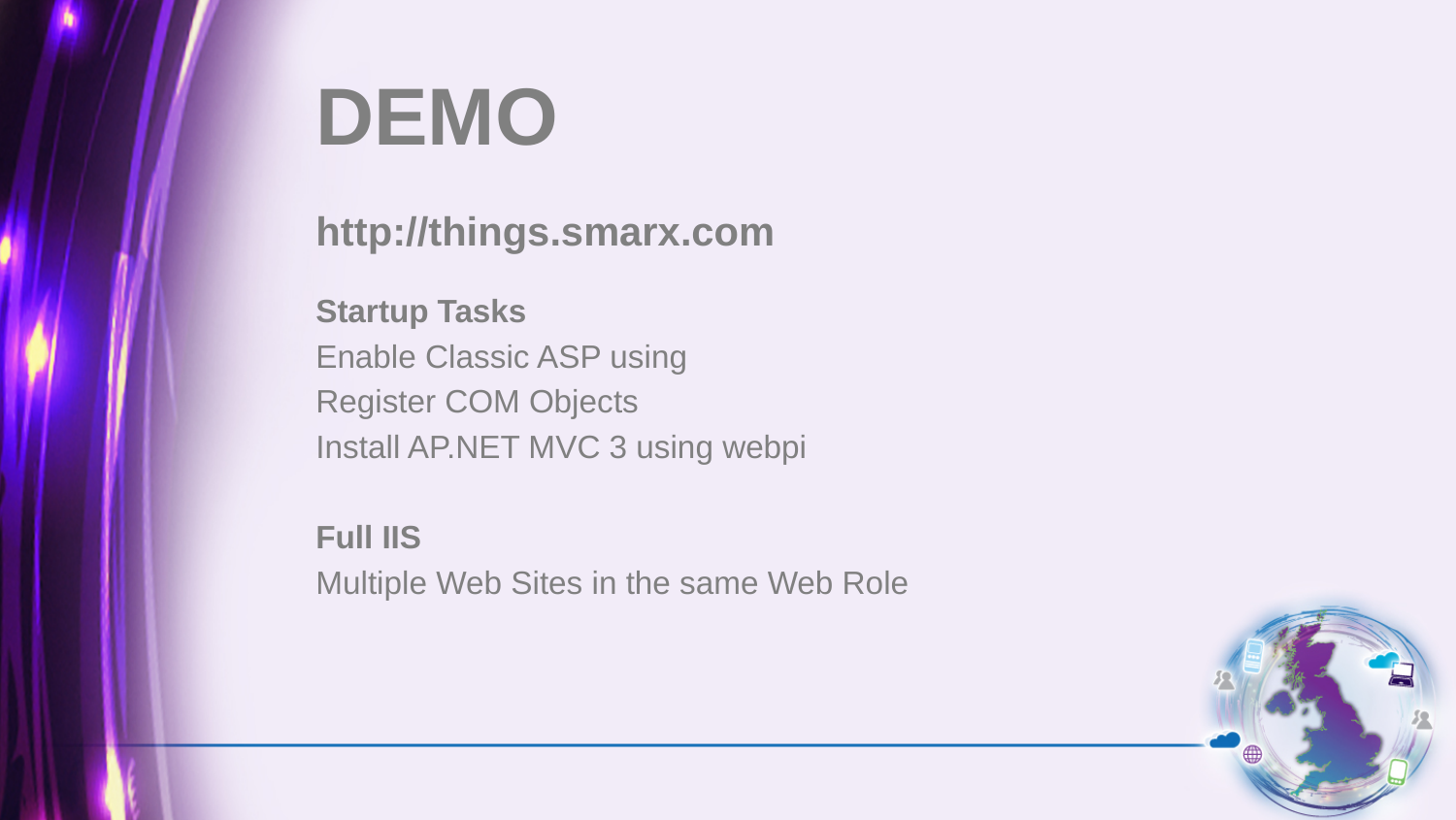

# DEMO
http://things.smarx.com
Startup Tasks
Enable Classic ASP using
Register COM Objects
Install AP.NET MVC 3 using webpi

Full IIS
Multiple Web Sites in the same Web Role